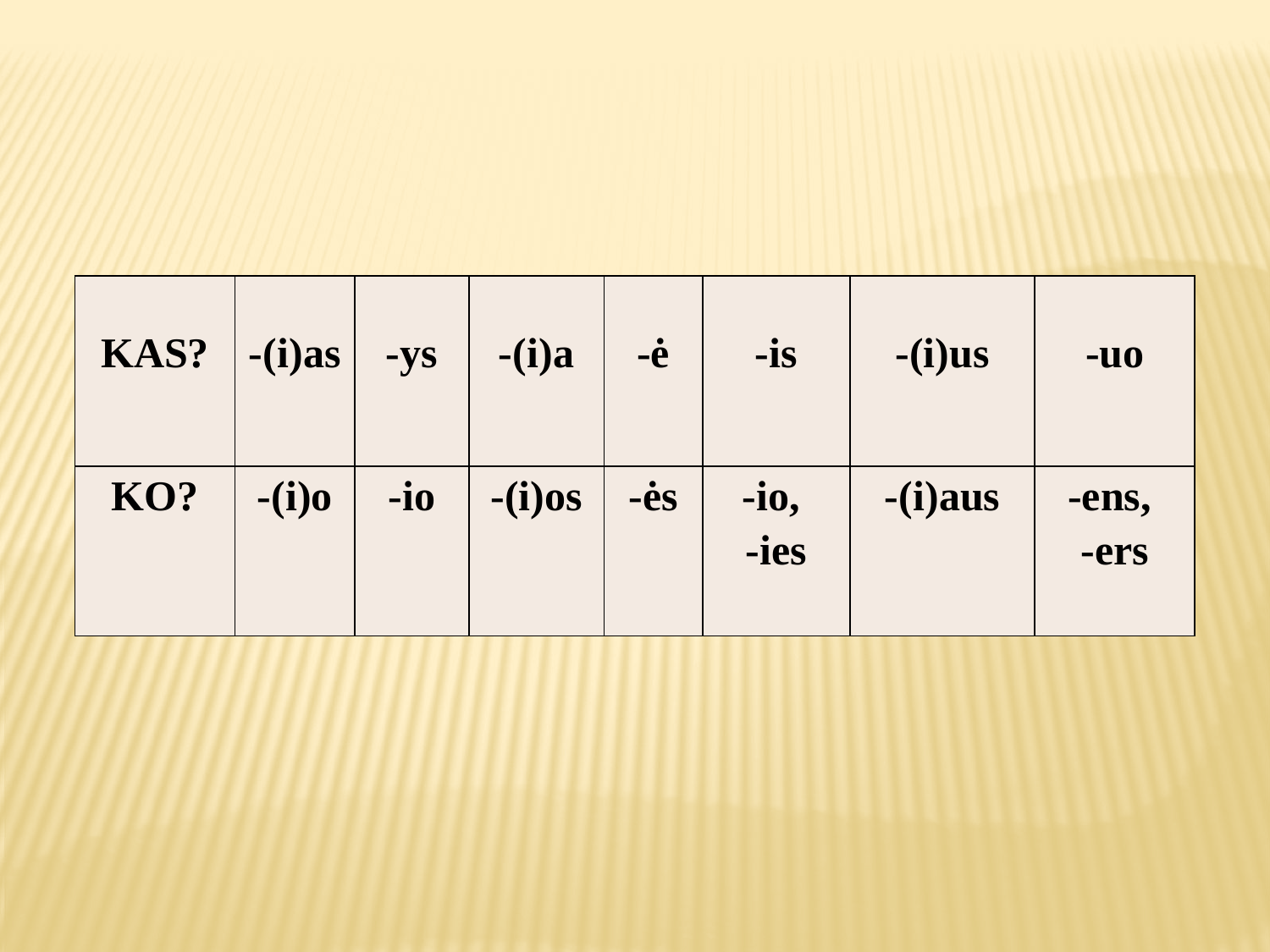

| KAS? | -(i)as | -ys | -(i)a | -ė | -is | -(i)us | -uo |
| --- | --- | --- | --- | --- | --- | --- | --- |
| KO? | -(i)o | -io | -(i)os | -ės | -io, -ies | -(i)aus | -ens, -ers |